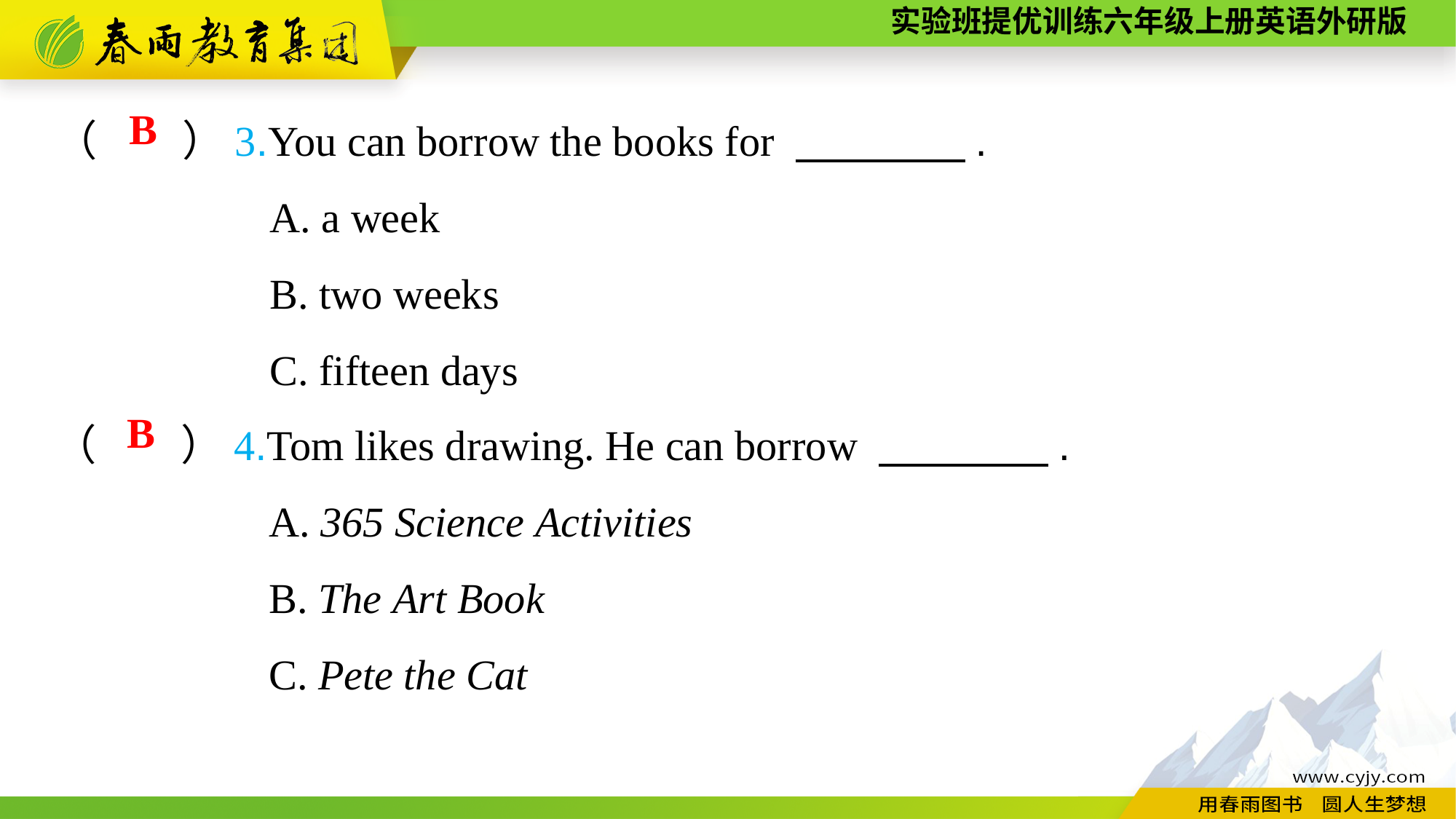

（　　）3.You can borrow the books for 　　　　.
A. a week
B. two weeks
C. fifteen days
B
（　　）4.Tom likes drawing. He can borrow 　　　　.
A. 365 Science Activities
B. The Art Book
C. Pete the Cat
B